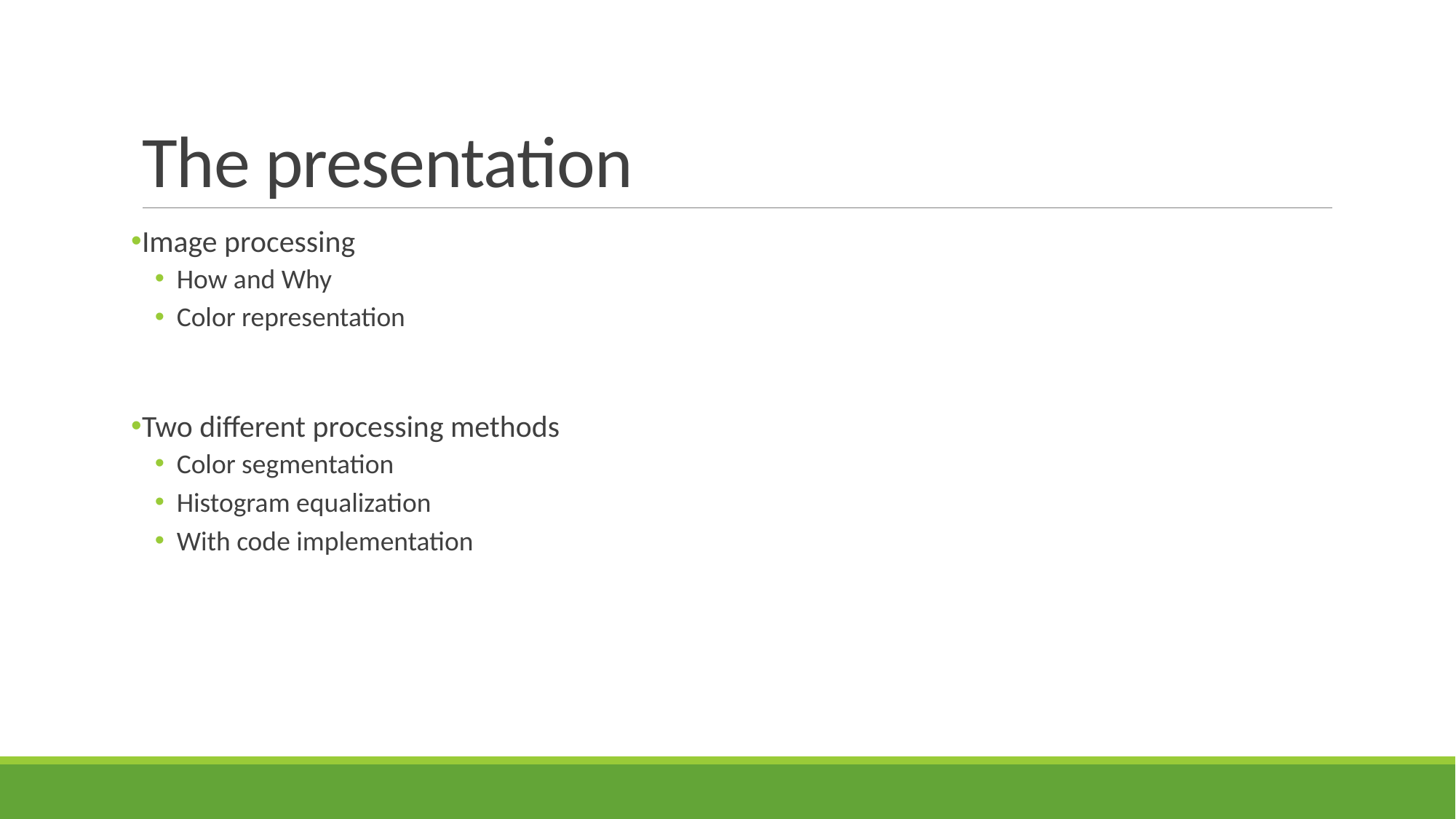

# The presentation
Image processing
How and Why
Color representation

Two different processing methods
Color segmentation
Histogram equalization
With code implementation